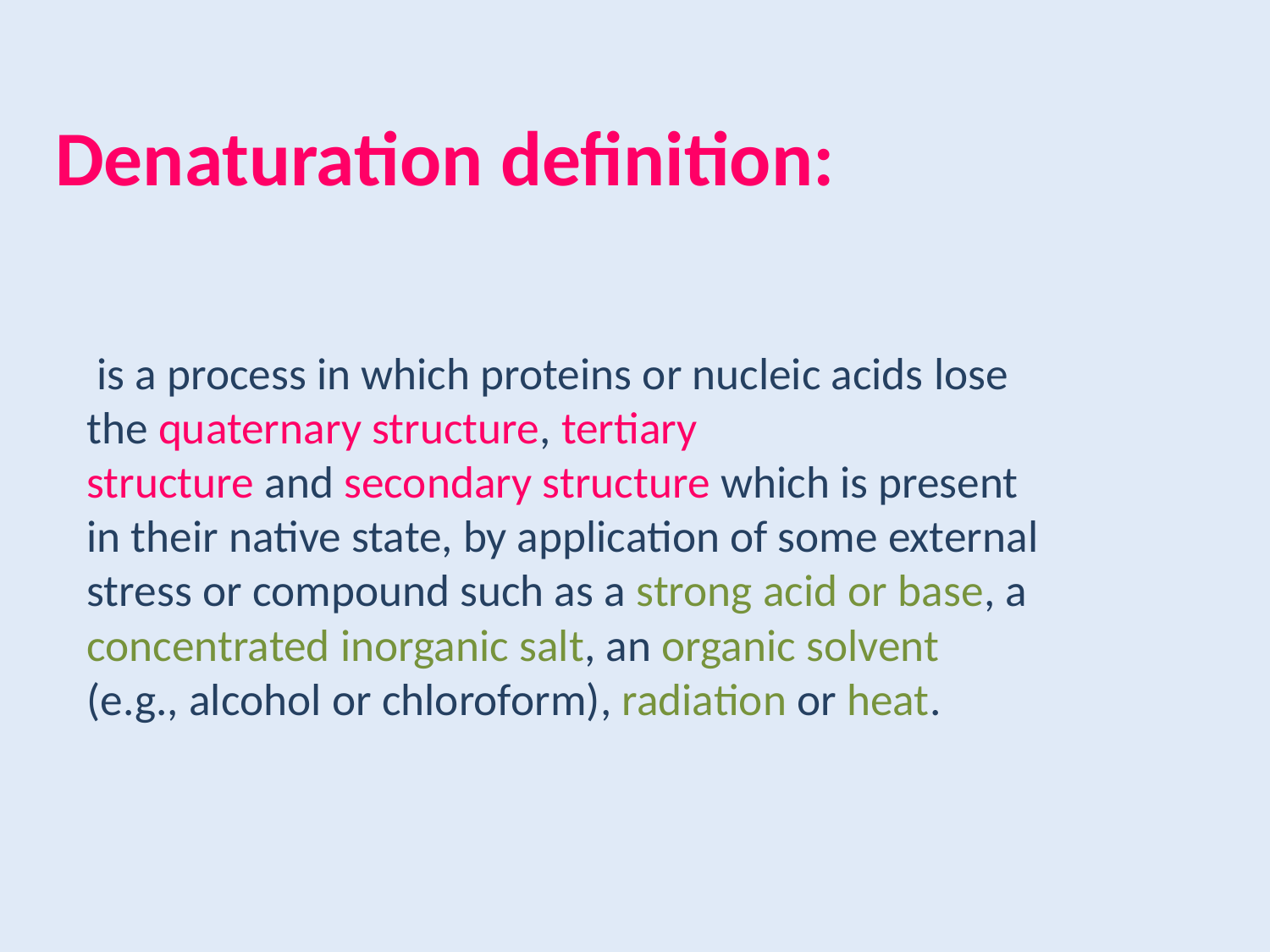

# Denaturation definition:
 is a process in which proteins or nucleic acids lose the quaternary structure, tertiary structure and secondary structure which is present in their native state, by application of some external stress or compound such as a strong acid or base, a concentrated inorganic salt, an organic solvent (e.g., alcohol or chloroform), radiation or heat.